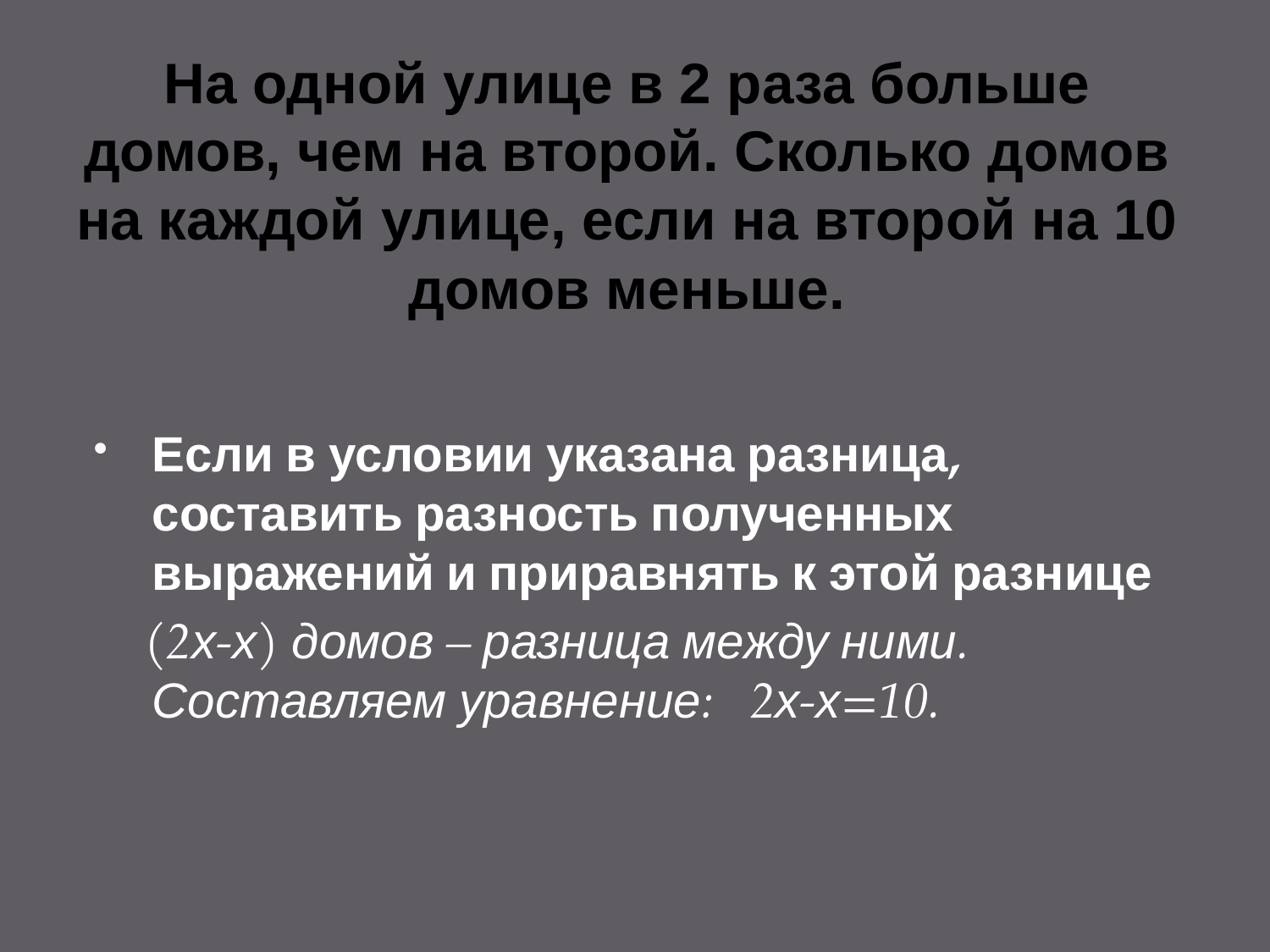

# На одной улице в 2 раза больше домов, чем на второй. Сколько домов на каждой улице, если на второй на 10 домов меньше.
Если в условии указана разница, составить разность полученных выражений и приравнять к этой разнице
    (2х-х) домов – разница между ними. Составляем уравнение:   2х-х=10.